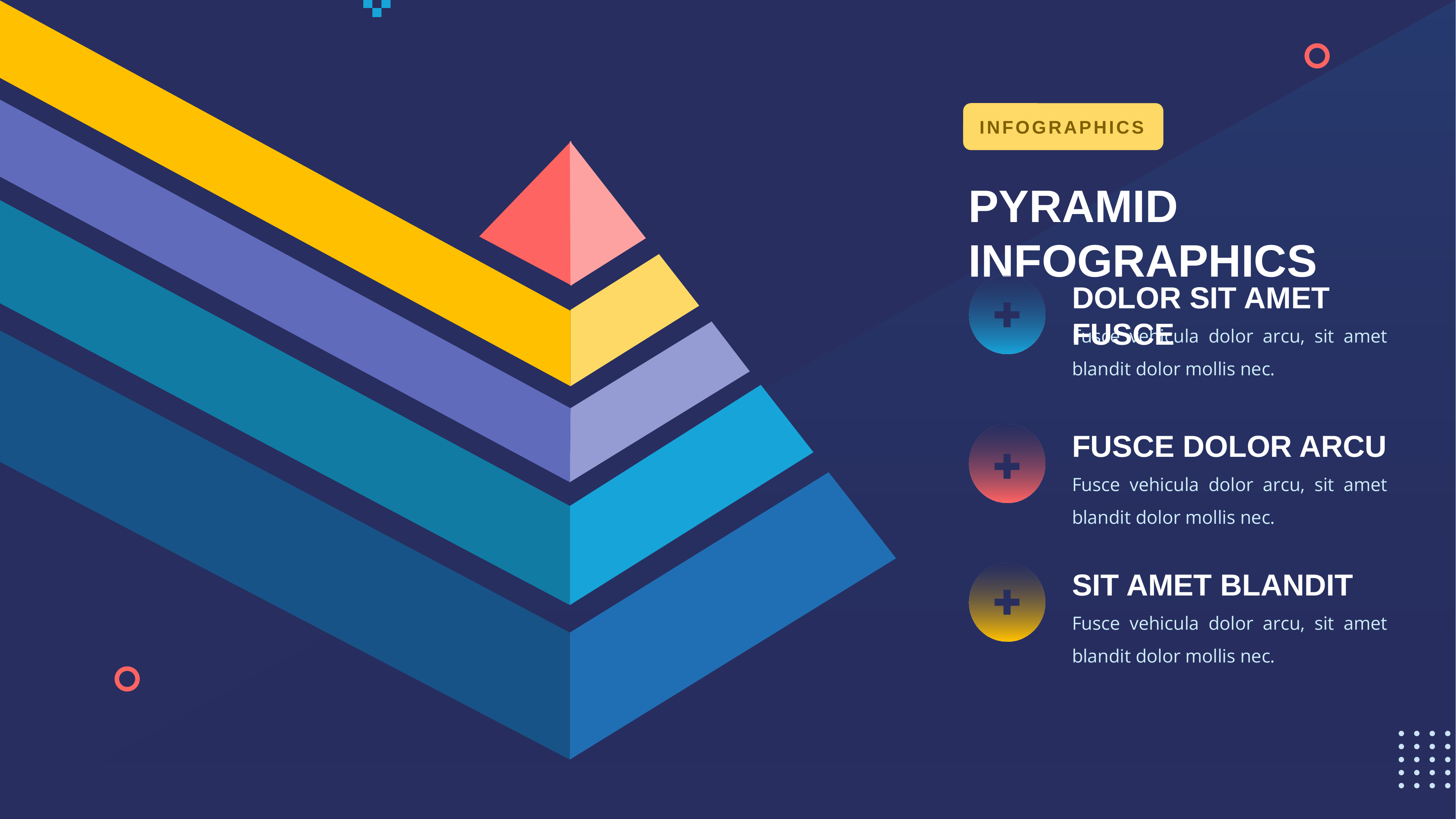

INFOGRAPHICS
PYRAMID INFOGRAPHICS
DOLOR SIT AMET FUSCE

Fusce vehicula dolor arcu, sit amet blandit dolor mollis nec.
FUSCE DOLOR ARCU

Fusce vehicula dolor arcu, sit amet blandit dolor mollis nec.
SIT AMET BLANDIT

Fusce vehicula dolor arcu, sit amet blandit dolor mollis nec.